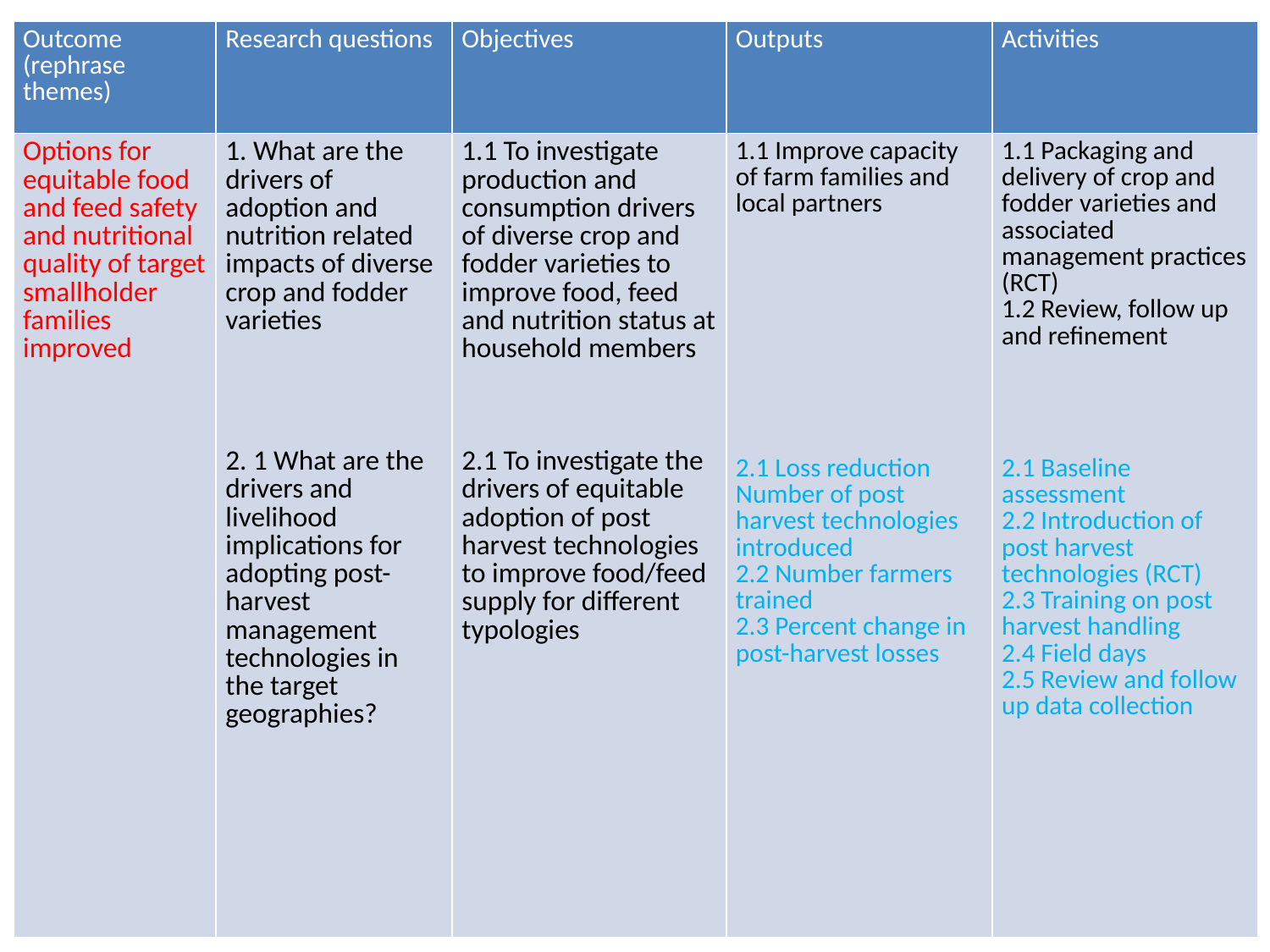

| Outcome (rephrase themes) | Research questions | Objectives | Outputs | Activities |
| --- | --- | --- | --- | --- |
| Options for equitable food and feed safety and nutritional quality of target smallholder families improved | 1. What are the drivers of adoption and nutrition related impacts of diverse crop and fodder varieties 2. 1 What are the drivers and livelihood implications for adopting post-harvest management technologies in the target geographies? | 1.1 To investigate production and consumption drivers of diverse crop and fodder varieties to improve food, feed and nutrition status at household members 2.1 To investigate the drivers of equitable adoption of post harvest technologies to improve food/feed supply for different typologies | 1.1 Improve capacity of farm families and local partners 2.1 Loss reduction Number of post harvest technologies introduced 2.2 Number farmers trained 2.3 Percent change in post-harvest losses | 1.1 Packaging and delivery of crop and fodder varieties and associated management practices (RCT) 1.2 Review, follow up and refinement 2.1 Baseline assessment 2.2 Introduction of post harvest technologies (RCT) 2.3 Training on post harvest handling 2.4 Field days 2.5 Review and follow up data collection |